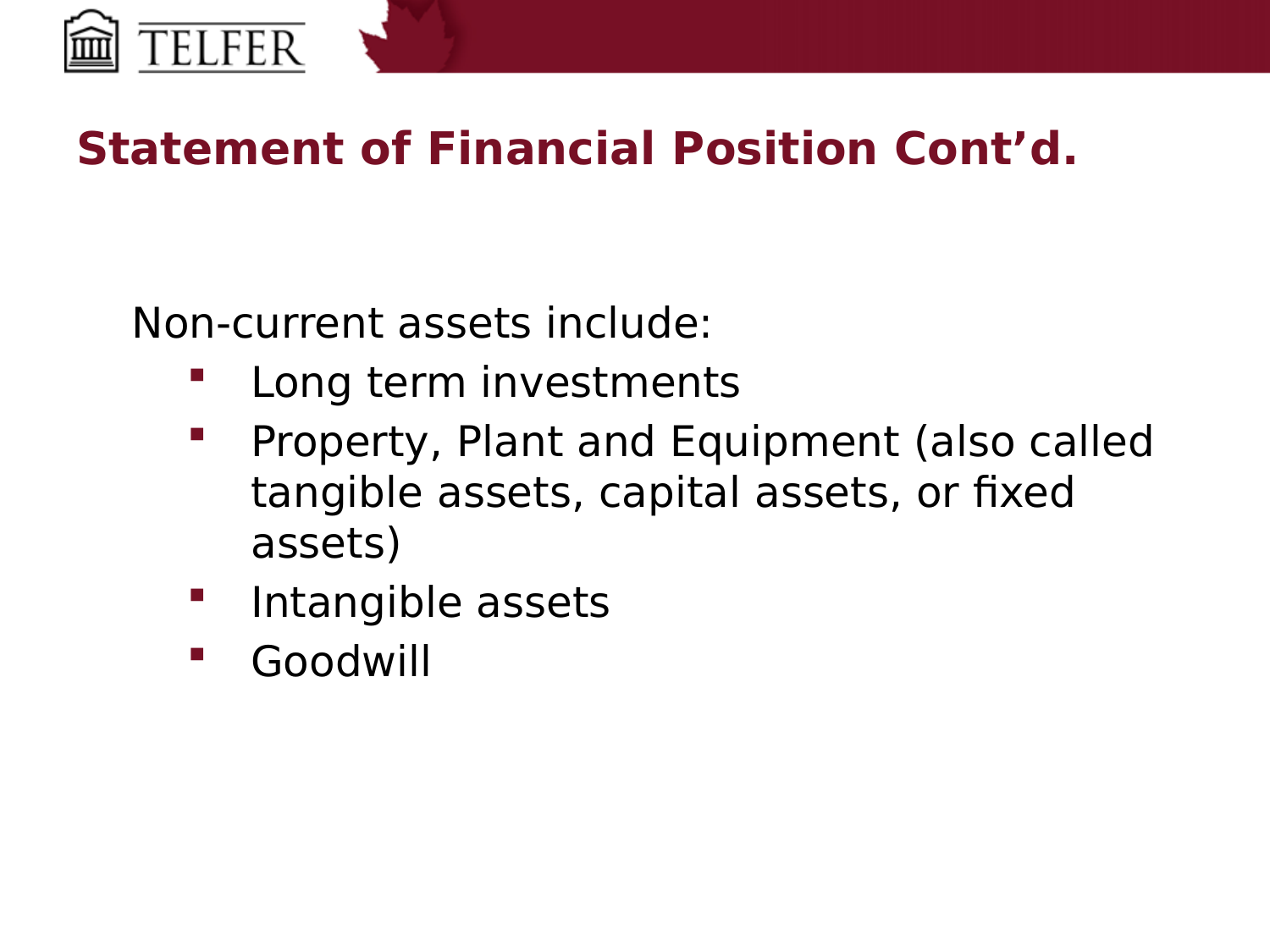

# Statement of Financial Position Cont’d.

Non-current assets include:
Long term investments
Property, Plant and Equipment (also called tangible assets, capital assets, or fixed assets)
Intangible assets
Goodwill